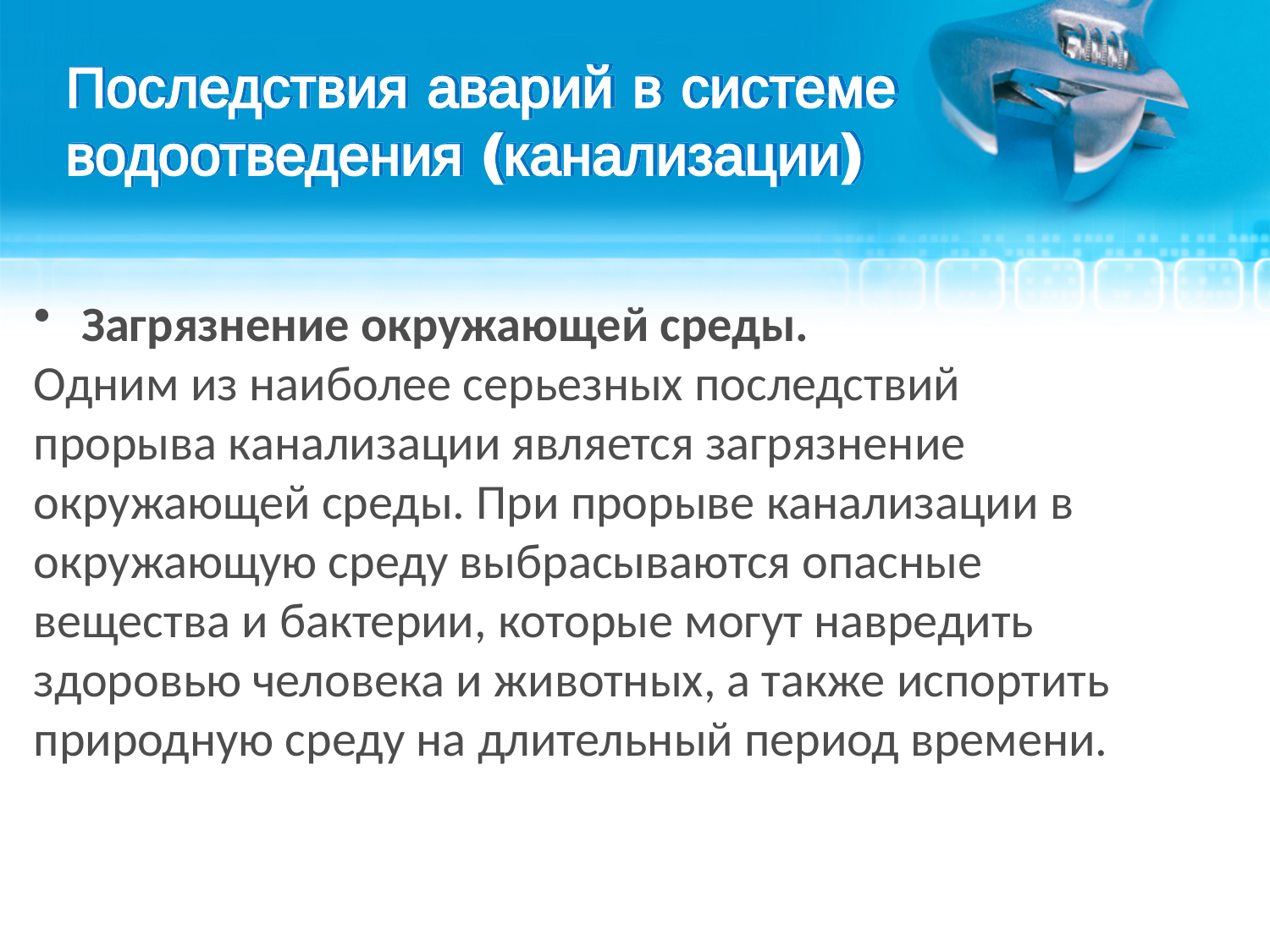

# Последствия аварий в системе водоотведения (канализации)
Загрязнение окружающей среды.
Одним из наиболее серьезных последствий прорыва канализации является загрязнение окружающей среды. При прорыве канализации в окружающую среду выбрасываются опасные вещества и бактерии, которые могут навредить здоровью человека и животных, а также испортить природную среду на длительный период времени.